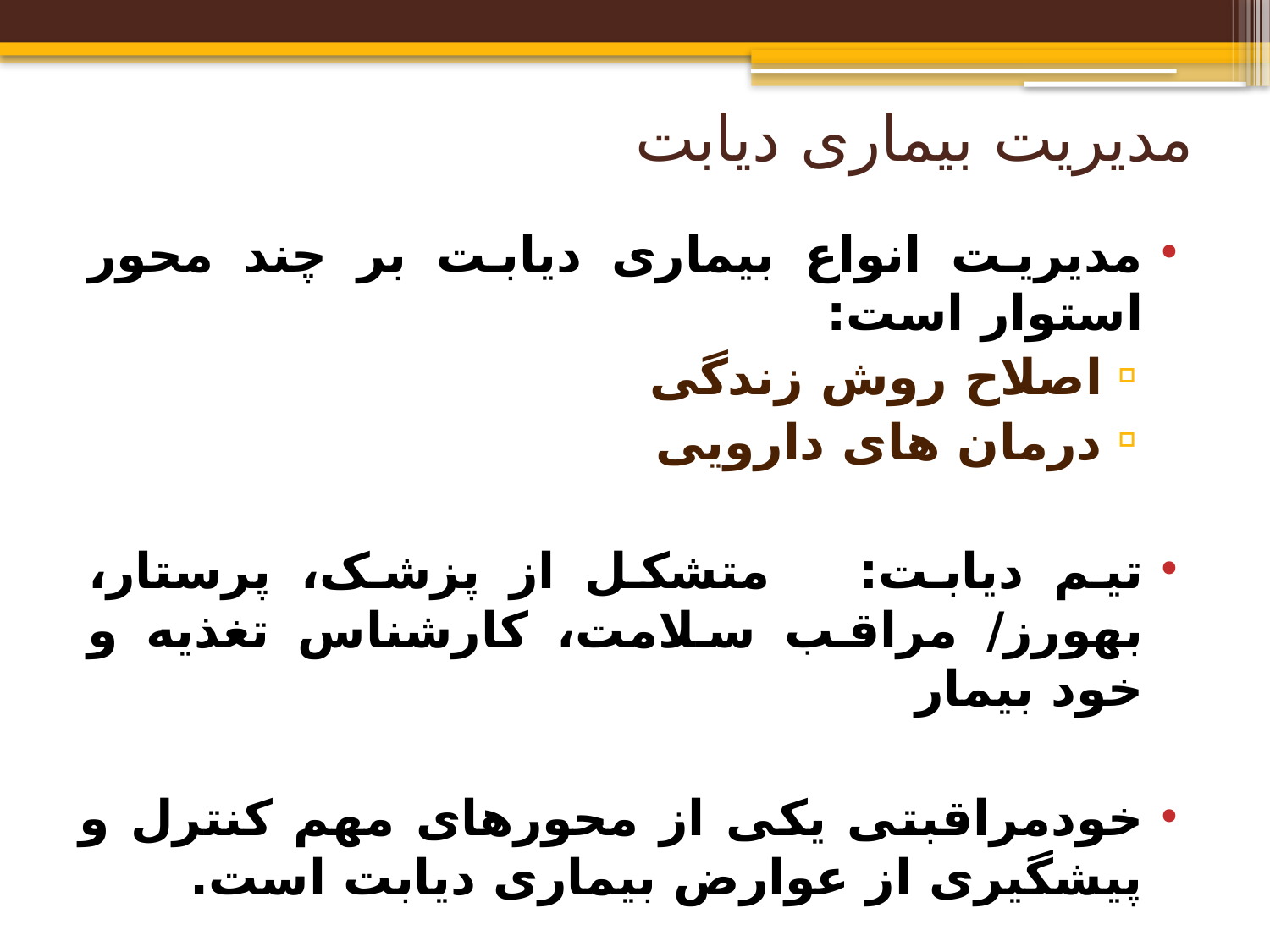

# مدیریت بیماری دیابت
مدیریت انواع بیماری دیابت بر چند محور استوار است:
اصلاح روش زندگی
درمان های دارویی

تیم دیابت:   متشکل از پزشک، پرستار، بهورز/ مراقب سلامت، کارشناس تغذیه و خود بیمار

خودمراقبتی یکی از محورهای مهم کنترل و پیشگیری از عوارض بیماری دیابت است.